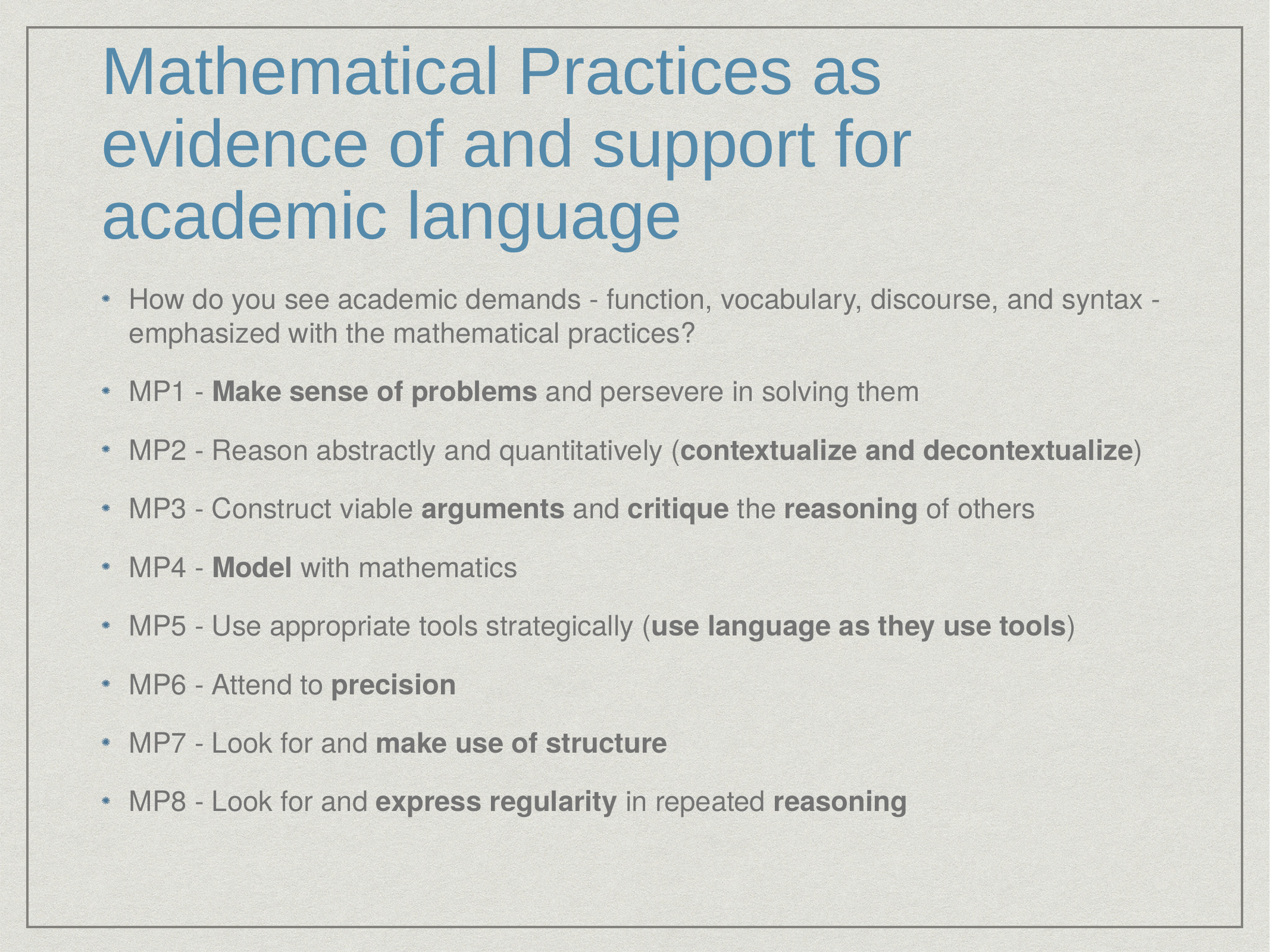

# Mathematical Practices as evidence of and support for academic language
How do you see academic demands - function, vocabulary, discourse, and syntax - emphasized with the mathematical practices?
MP1 - Make sense of problems and persevere in solving them
MP2 - Reason abstractly and quantitatively (contextualize and decontextualize)
MP3 - Construct viable arguments and critique the reasoning of others
MP4 - Model with mathematics
MP5 - Use appropriate tools strategically (use language as they use tools)
MP6 - Attend to precision
MP7 - Look for and make use of structure
MP8 - Look for and express regularity in repeated reasoning